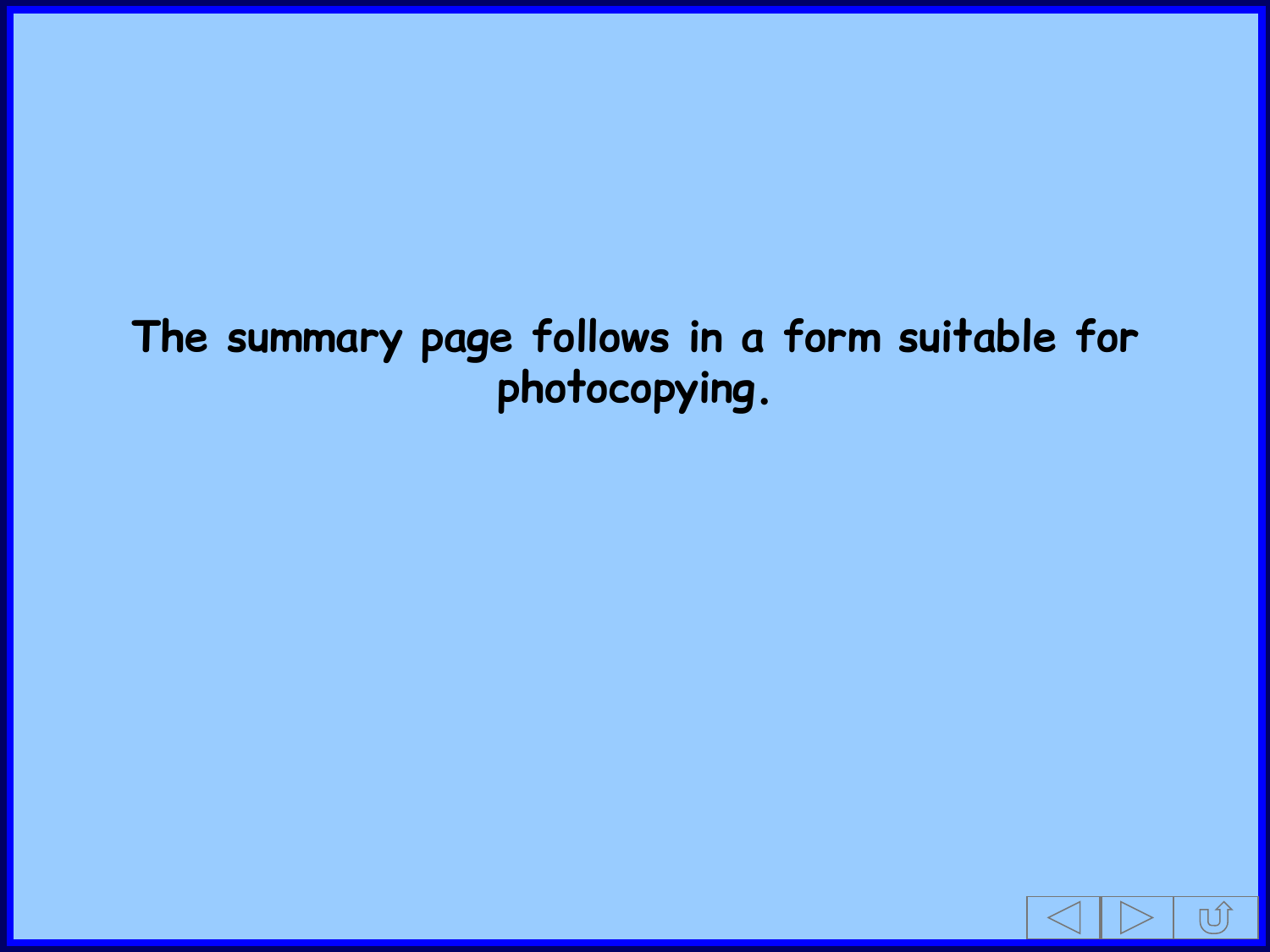

The summary page follows in a form suitable for photocopying.